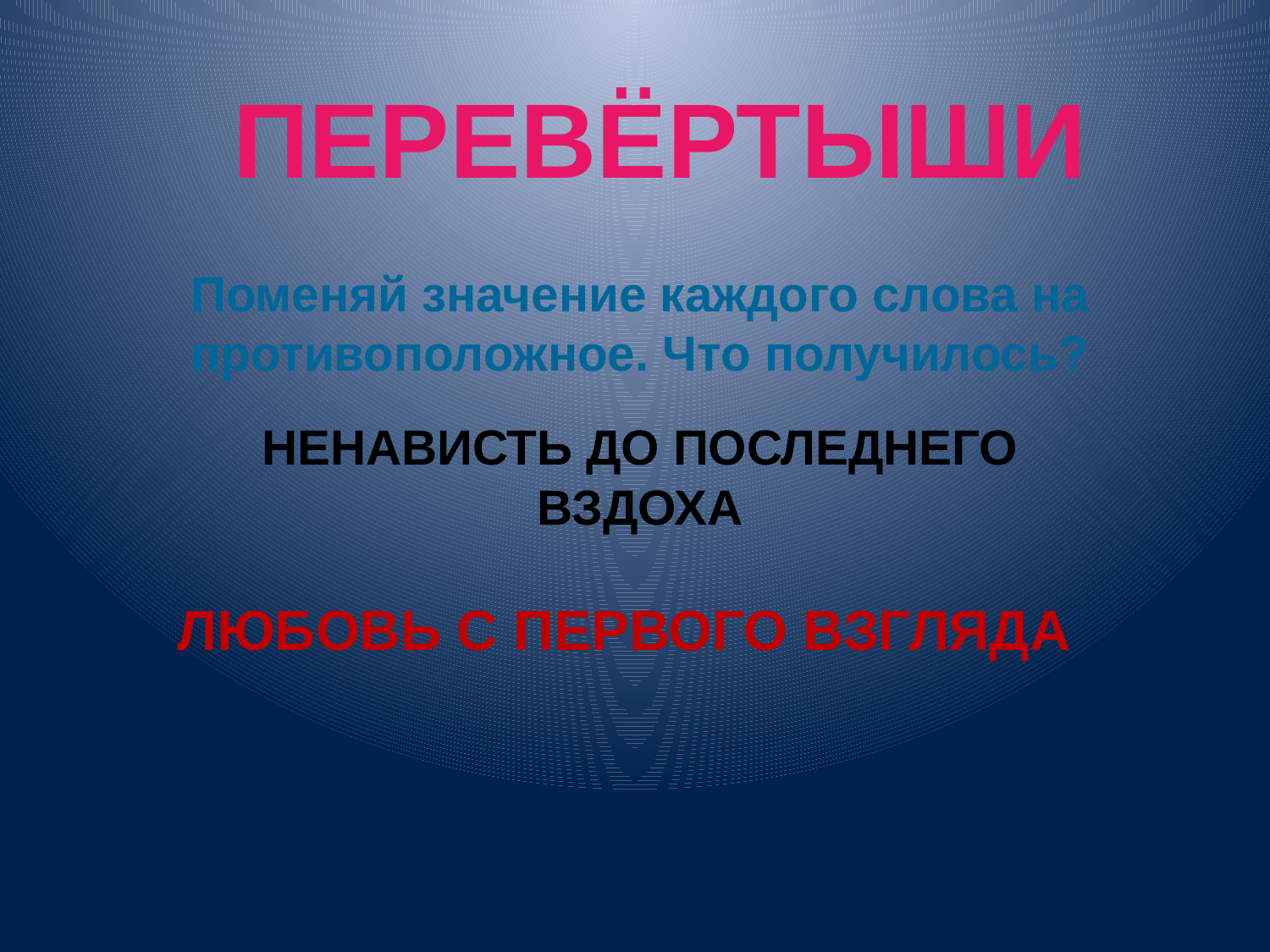

ПЕРЕВЁРТЫШИ
Поменяй значение каждого слова на противоположное. Что получилось?
НЕНАВИСТЬ ДО ПОСЛЕДНЕГО ВЗДОХА

ЛЮБОВЬ С ПЕРВОГО ВЗГЛЯДА